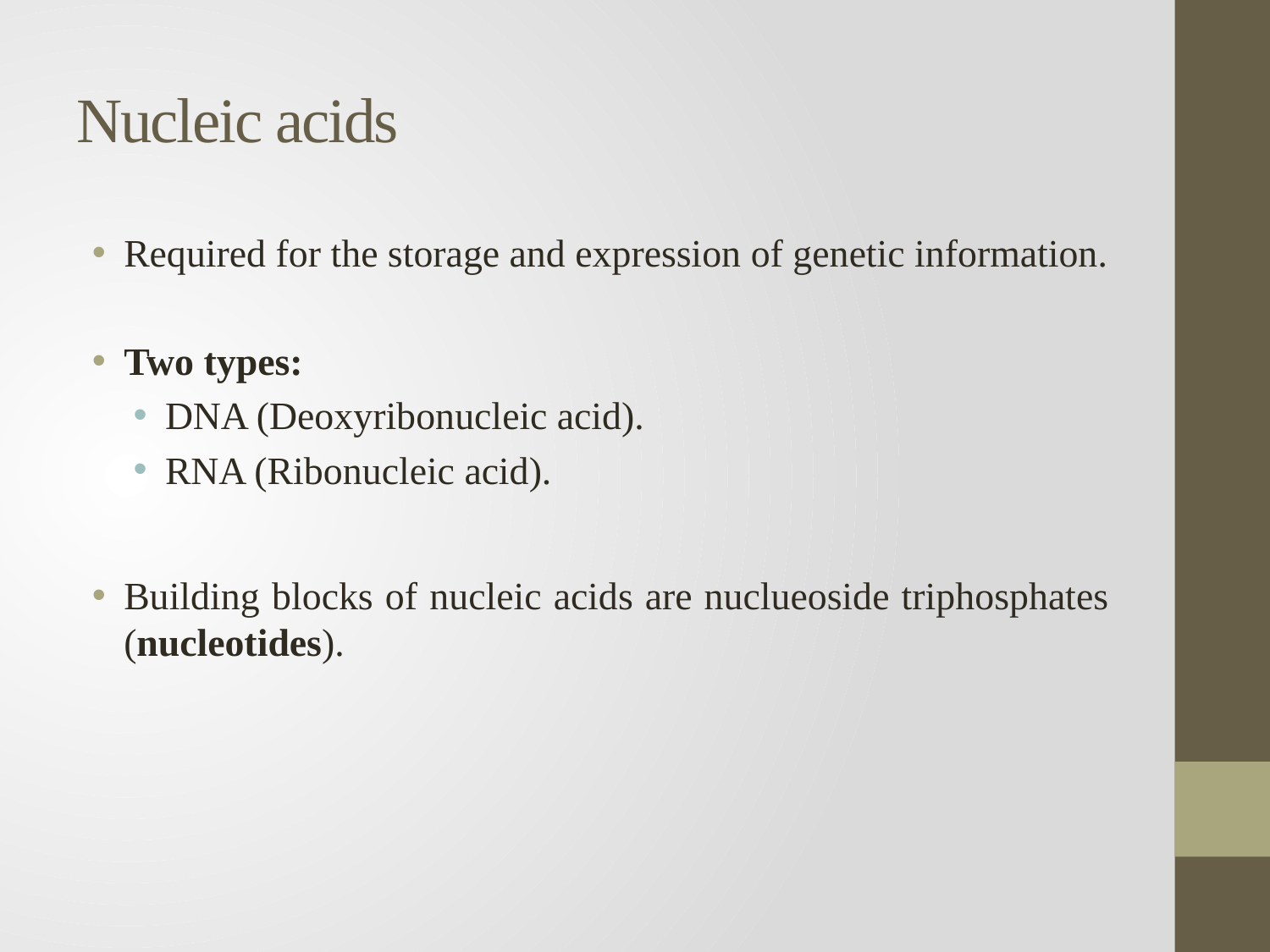

# Nucleic acids
Required for the storage and expression of genetic information.

Two types:
DNA (Deoxyribonucleic acid).
RNA (Ribonucleic acid).

Building blocks of nucleic acids are nuclueoside triphosphates (nucleotides).